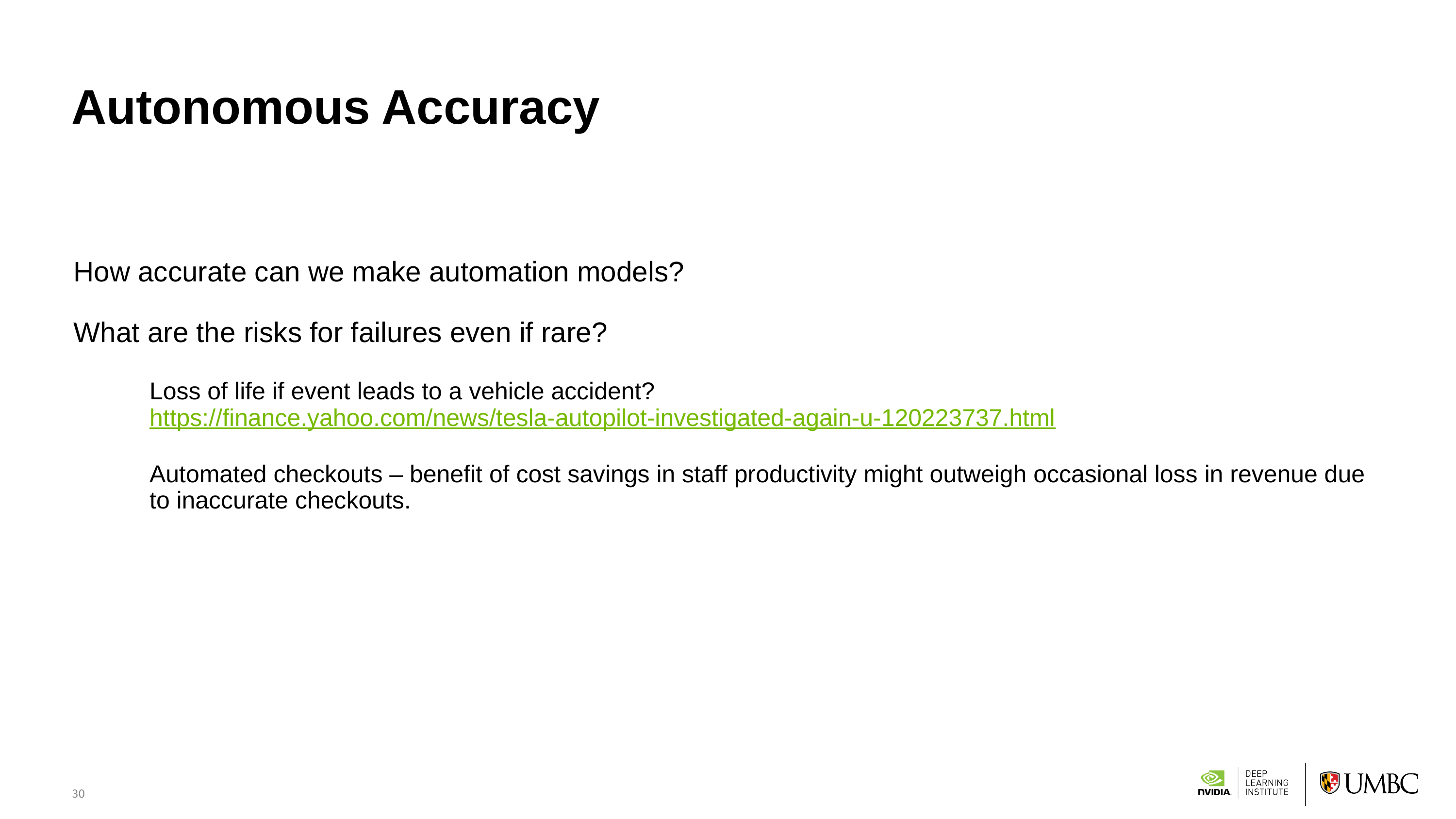

30
# Autonomous Accuracy
How accurate can we make automation models?
What are the risks for failures even if rare?
Loss of life if event leads to a vehicle accident? https://finance.yahoo.com/news/tesla-autopilot-investigated-again-u-120223737.html
Automated checkouts – benefit of cost savings in staff productivity might outweigh occasional loss in revenue due to inaccurate checkouts.